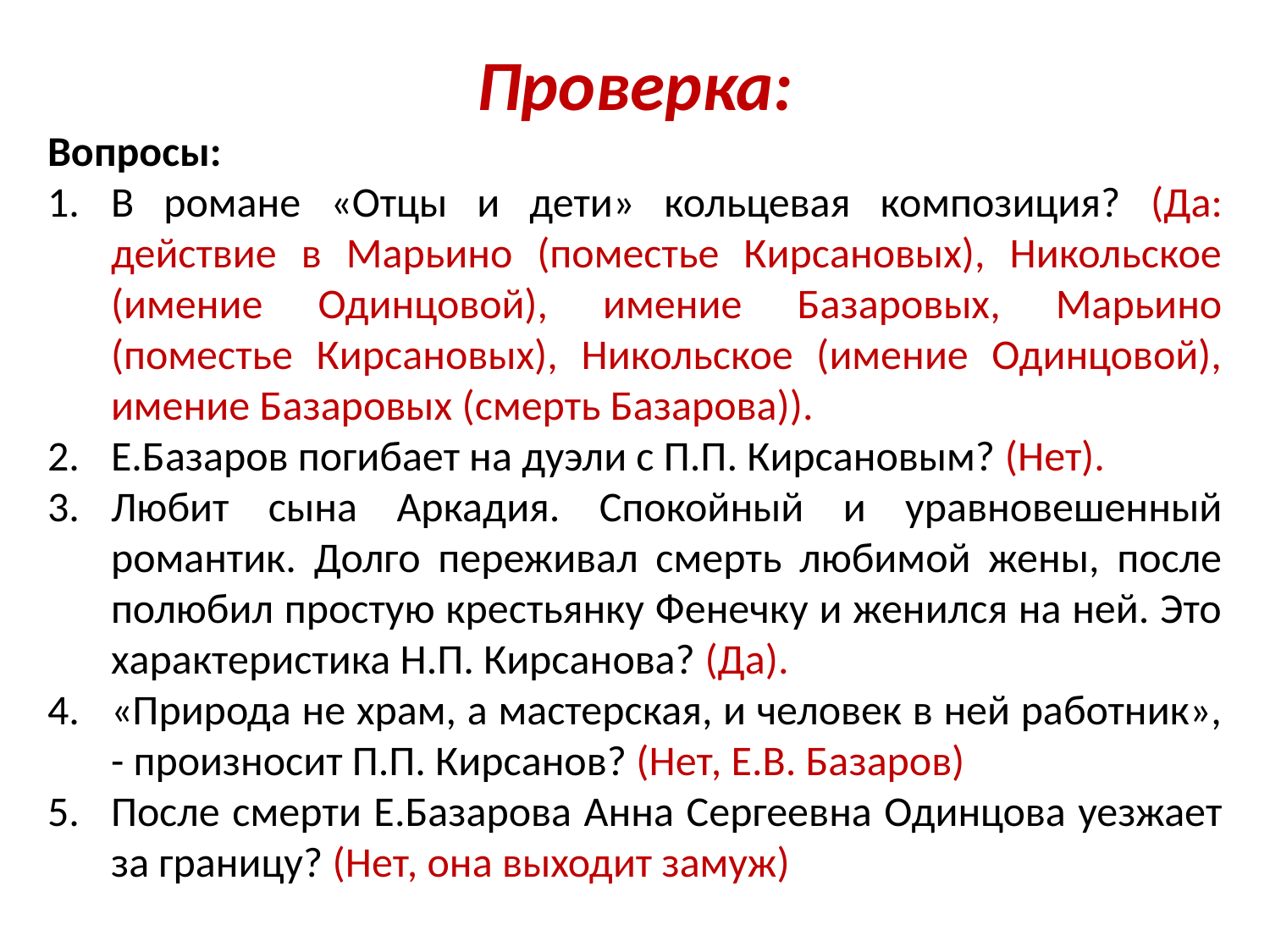

Проверка:
Вопросы:
В романе «Отцы и дети» кольцевая композиция? (Да: действие в Марьино (поместье Кирсановых), Никольское (имение Одинцовой), имение Базаровых, Марьино (поместье Кирсановых), Никольское (имение Одинцовой), имение Базаровых (смерть Базарова)).
Е.Базаров погибает на дуэли с П.П. Кирсановым? (Нет).
Любит сына Аркадия. Спокойный и уравновешенный романтик. Долго переживал смерть любимой жены, после полюбил простую крестьянку Фенечку и женился на ней. Это характеристика Н.П. Кирсанова? (Да).
«Природа не храм, а мастерская, и человек в ней работник», - произносит П.П. Кирсанов? (Нет, Е.В. Базаров)
После смерти Е.Базарова Анна Сергеевна Одинцова уезжает за границу? (Нет, она выходит замуж)